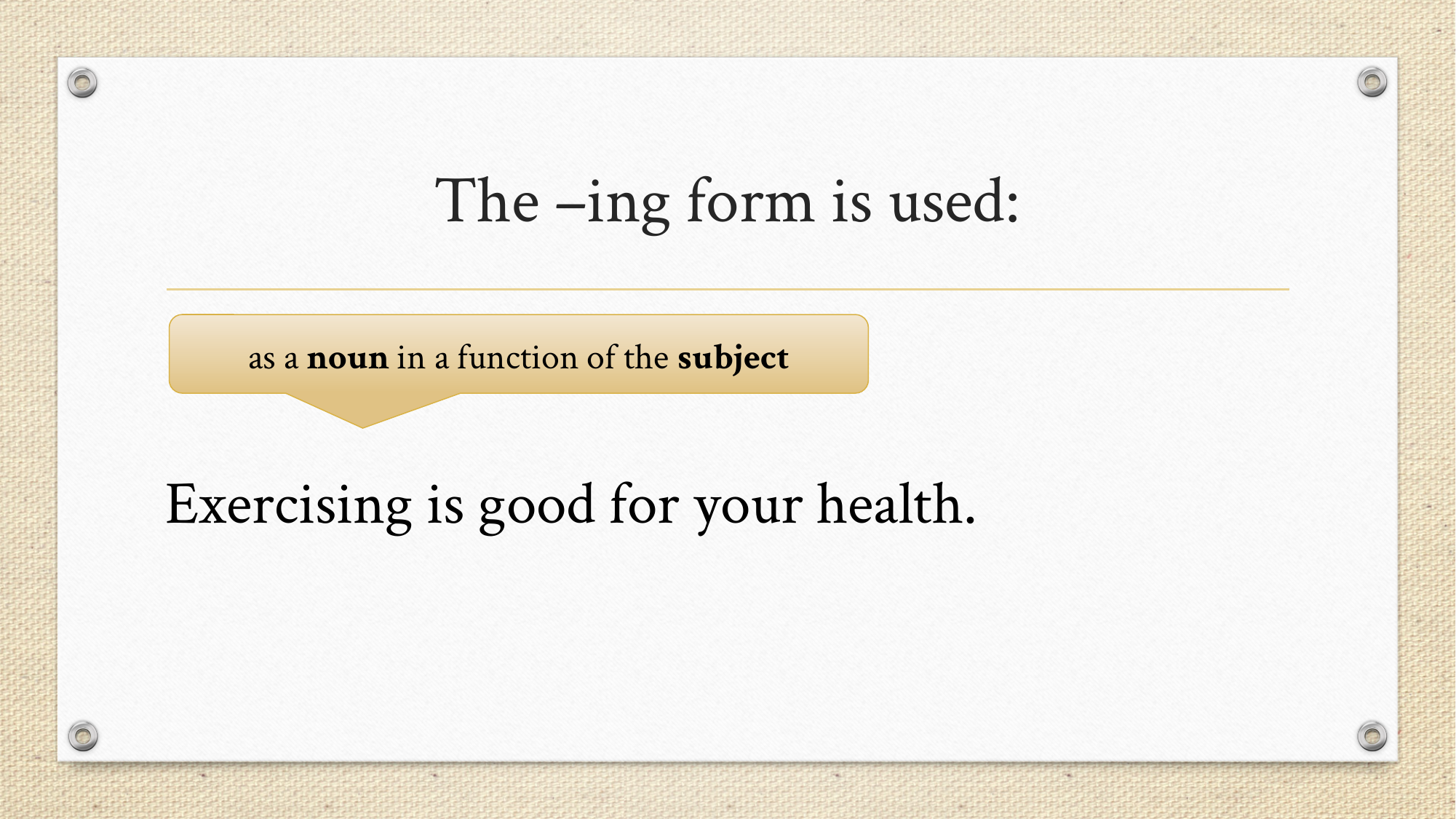

# The –ing form is used:
as a noun in a function of the subject
Exercising is good for your health.